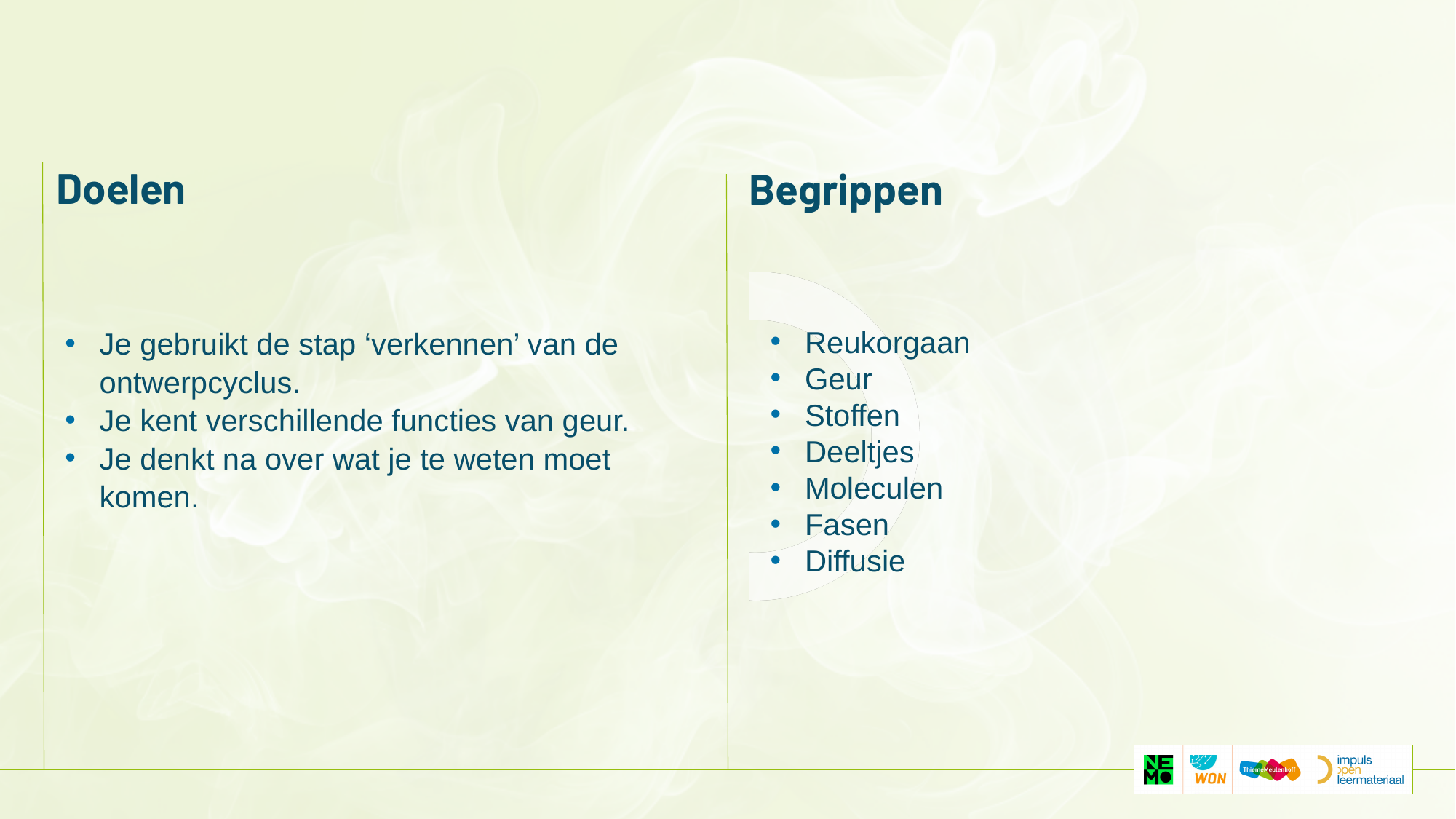

Doelen
Begrippen
Je gebruikt de stap ‘verkennen’ van de ontwerpcyclus.
Je kent verschillende functies van geur.
Je denkt na over wat je te weten moet komen.
Reukorgaan
Geur
Stoffen
Deeltjes
Moleculen
Fasen
Diffusie